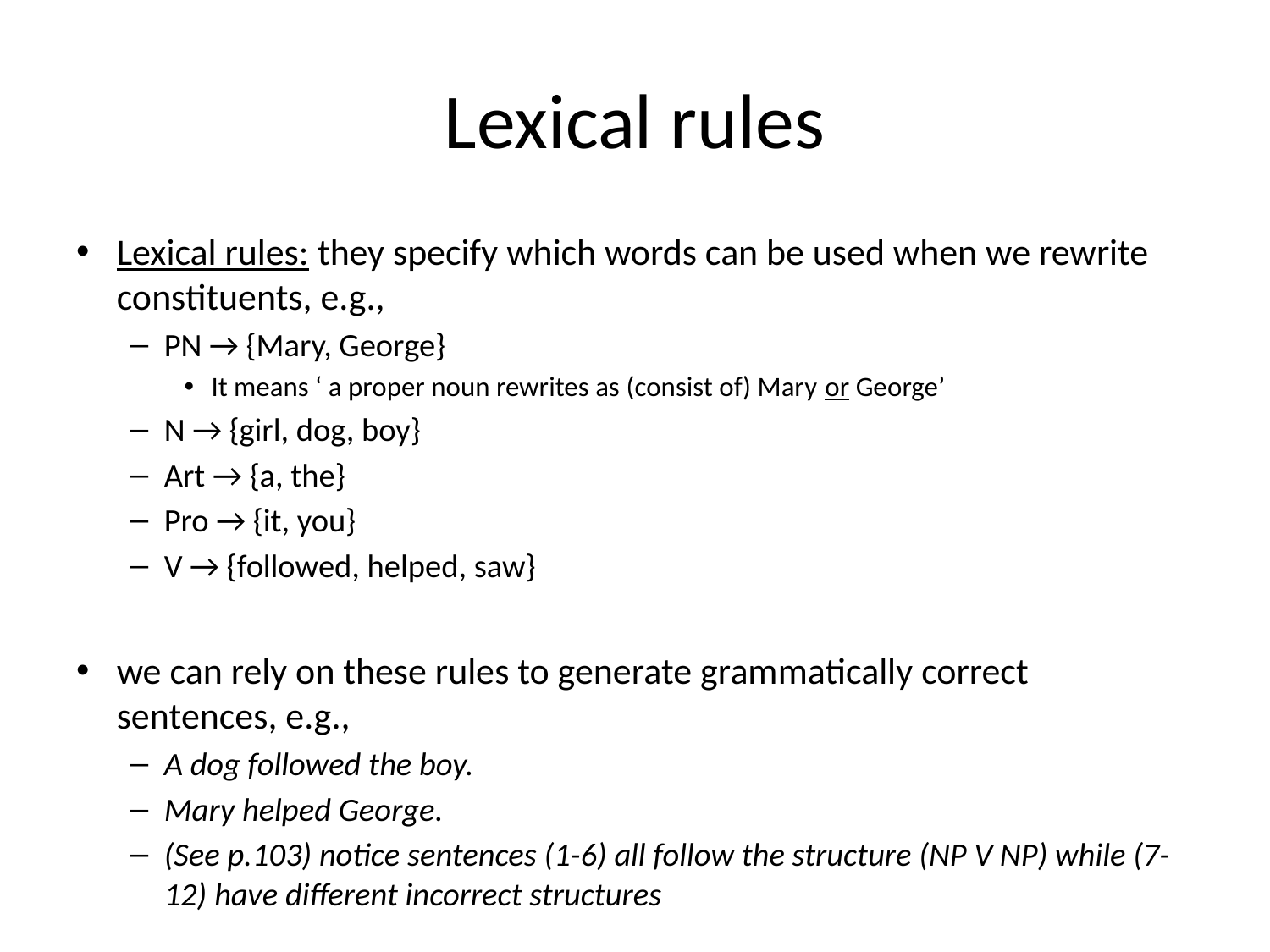

# Lexical rules
Lexical rules: they specify which words can be used when we rewrite constituents, e.g.,
PN → {Mary, George}
It means ‘ a proper noun rewrites as (consist of) Mary or George’
N → {girl, dog, boy}
Art → {a, the}
Pro → {it, you}
V → {followed, helped, saw}

we can rely on these rules to generate grammatically correct sentences, e.g.,
A dog followed the boy.
Mary helped George.
(See p.103) notice sentences (1-6) all follow the structure (NP V NP) while (7-12) have different incorrect structures